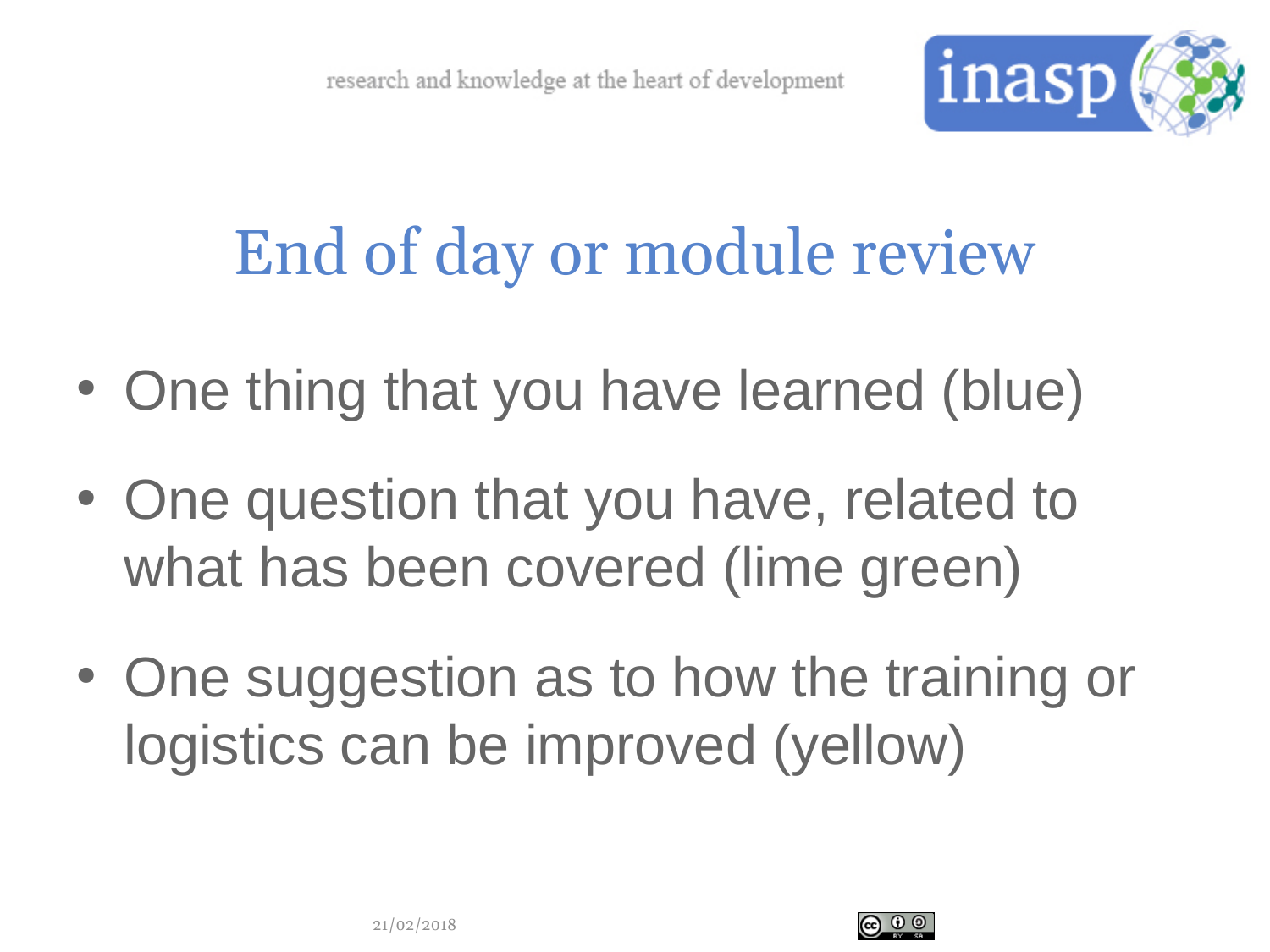

# End of day or module review
One thing that you have learned (blue)
One question that you have, related to what has been covered (lime green)
One suggestion as to how the training or logistics can be improved (yellow)
21/02/2018